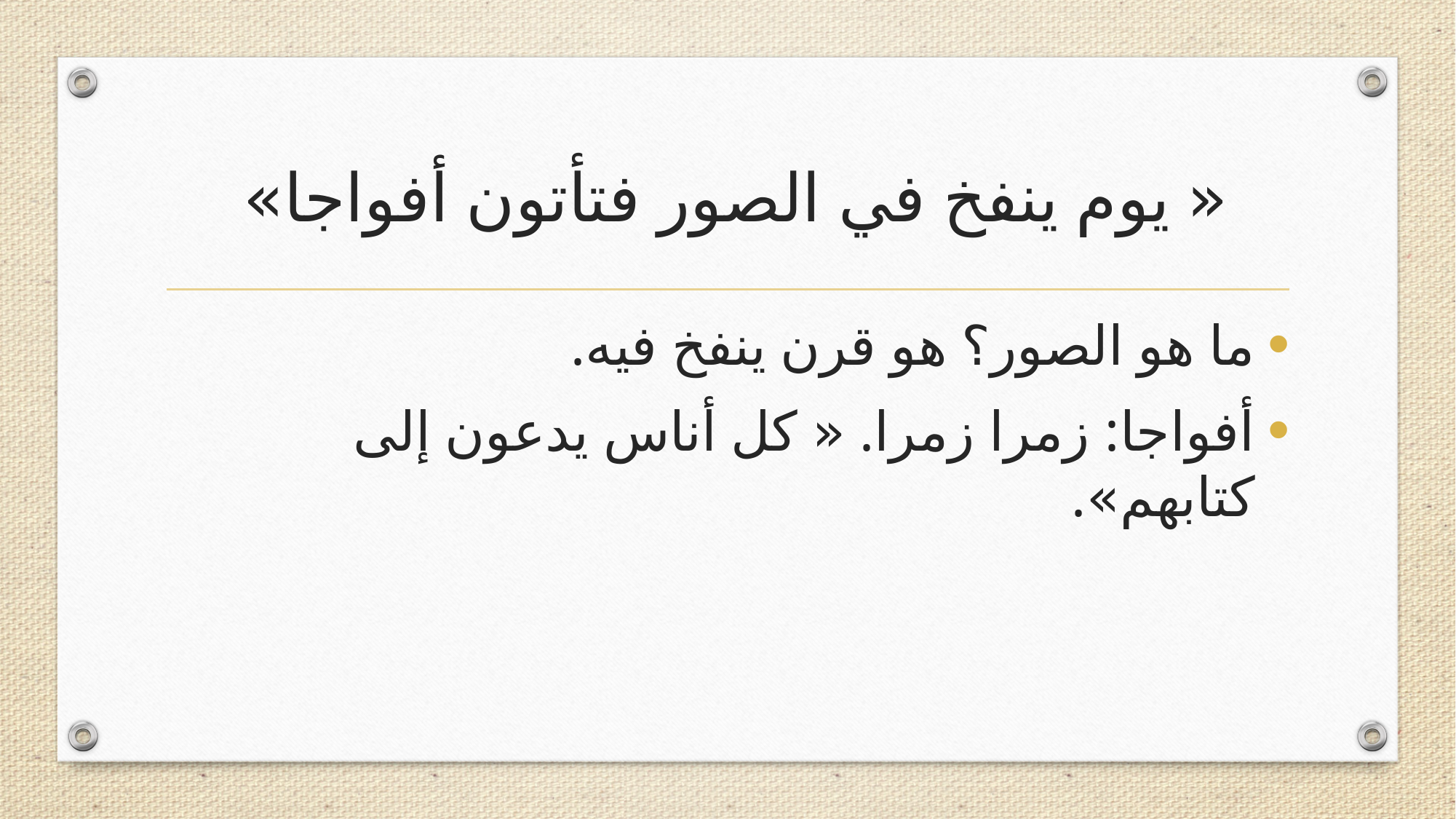

# « يوم ينفخ في الصور فتأتون أفواجا»
ما هو الصور؟ هو قرن ينفخ فيه.
أفواجا: زمرا زمرا. « كل أناس يدعون إلى كتابهم».